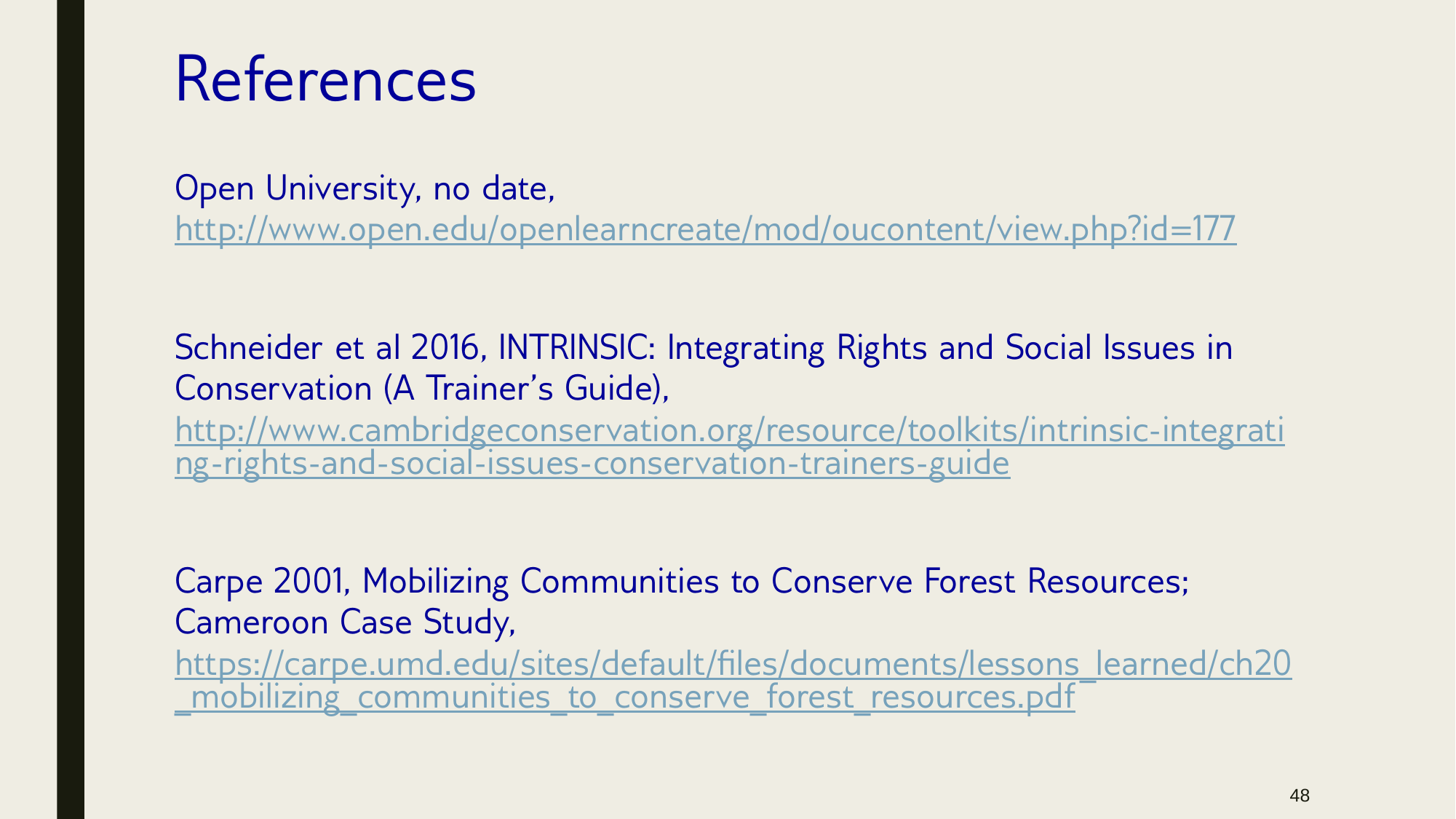

# References
Open University, no date, http://www.open.edu/openlearncreate/mod/oucontent/view.php?id=177

Schneider et al 2016, INTRINSIC: Integrating Rights and Social Issues in Conservation (A Trainer’s Guide), http://www.cambridgeconservation.org/resource/toolkits/intrinsic-integrating-rights-and-social-issues-conservation-trainers-guide

Carpe 2001, Mobilizing Communities to Conserve Forest Resources; Cameroon Case Study, https://carpe.umd.edu/sites/default/files/documents/lessons_learned/ch20_mobilizing_communities_to_conserve_forest_resources.pdf

48